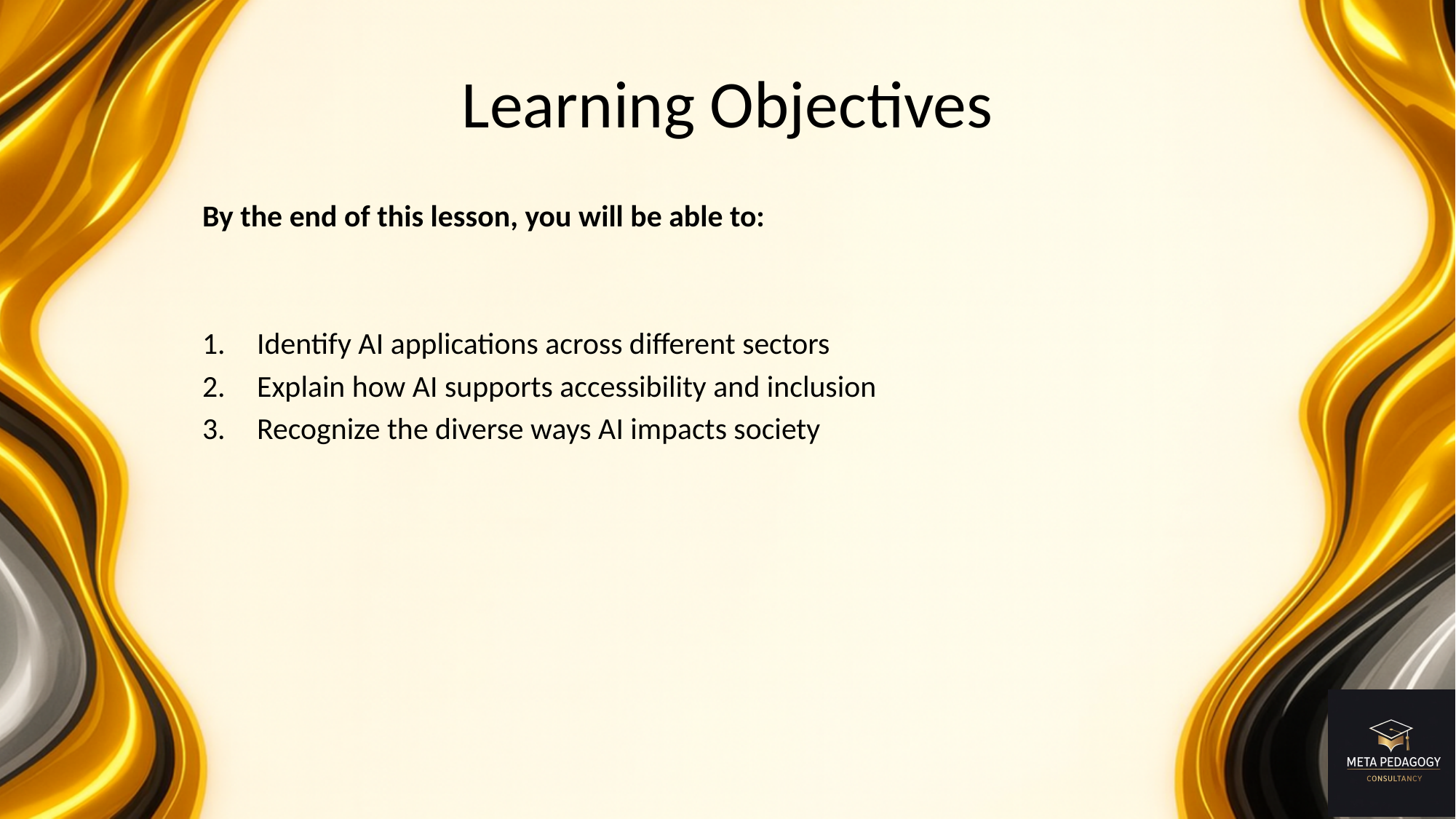

# Learning Objectives
By the end of this lesson, you will be able to:

Identify AI applications across different sectors
Explain how AI supports accessibility and inclusion
Recognize the diverse ways AI impacts society